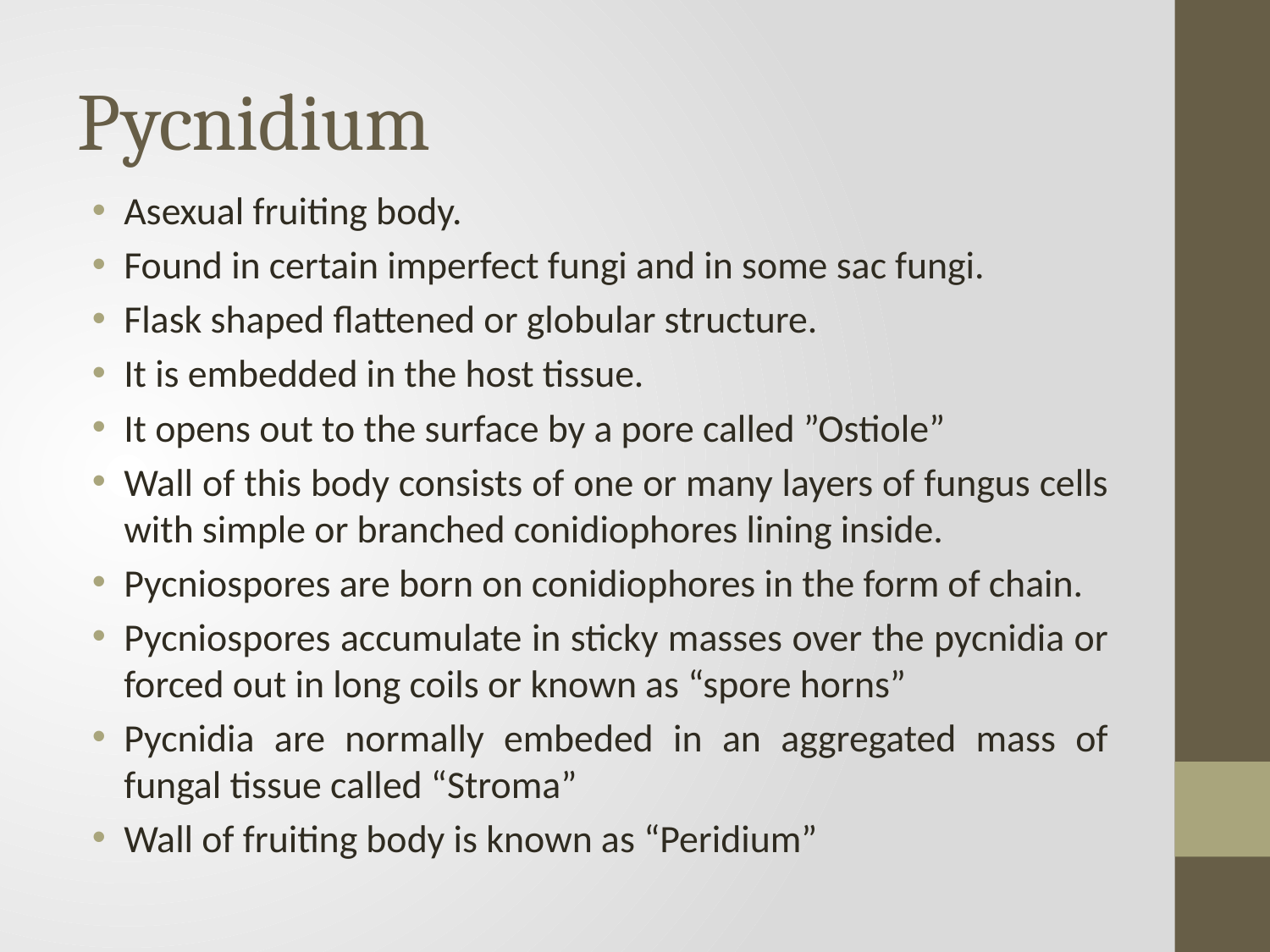

# Pycnidium
Asexual fruiting body.
Found in certain imperfect fungi and in some sac fungi.
Flask shaped flattened or globular structure.
It is embedded in the host tissue.
It opens out to the surface by a pore called ”Ostiole”
Wall of this body consists of one or many layers of fungus cells with simple or branched conidiophores lining inside.
Pycniospores are born on conidiophores in the form of chain.
Pycniospores accumulate in sticky masses over the pycnidia or forced out in long coils or known as “spore horns”
Pycnidia are normally embeded in an aggregated mass of fungal tissue called “Stroma”
Wall of fruiting body is known as “Peridium”